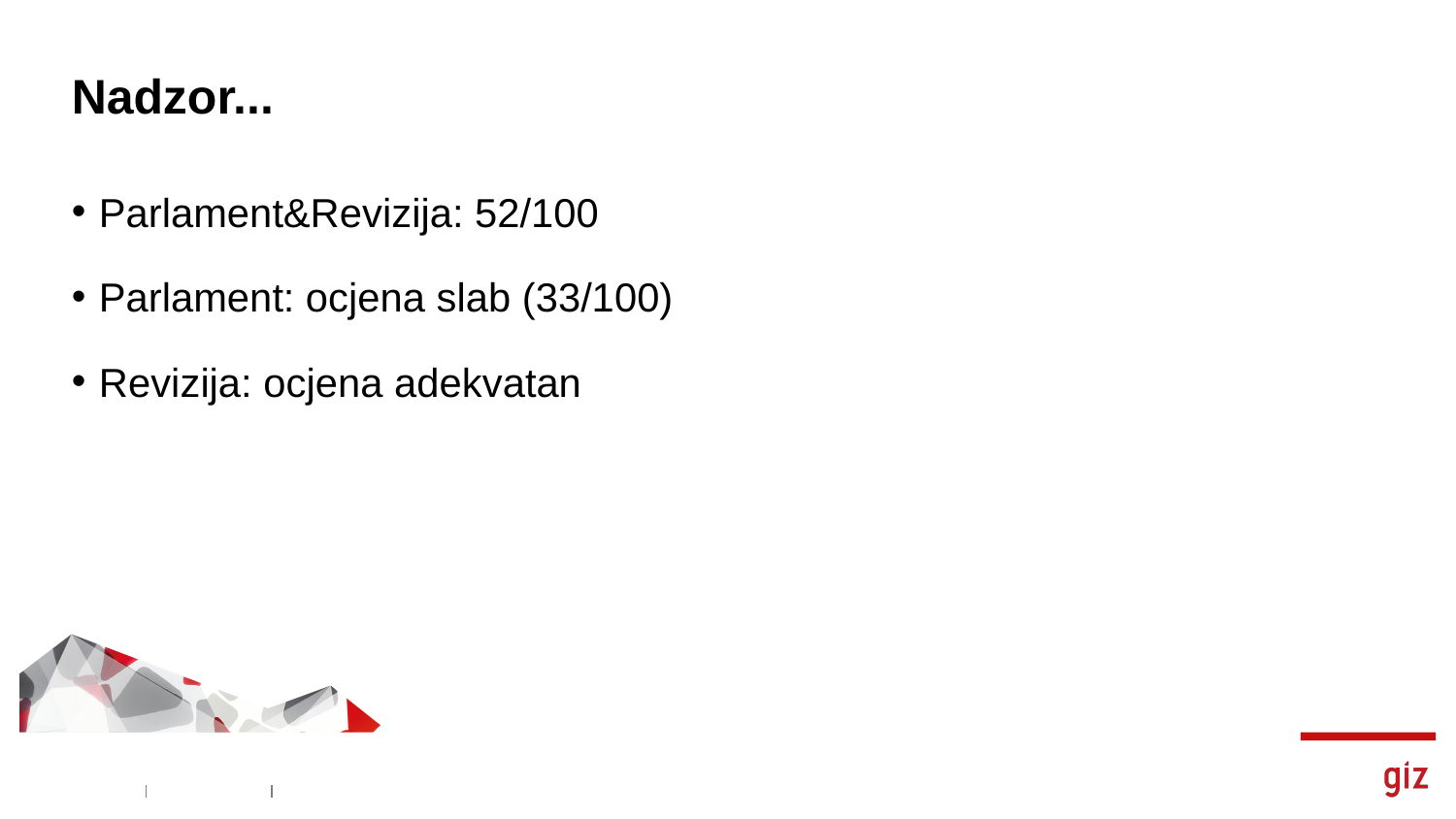

# Nadzor...
Parlament&Revizija: 52/100
Parlament: ocjena slab (33/100)
Revizija: ocjena adekvatan